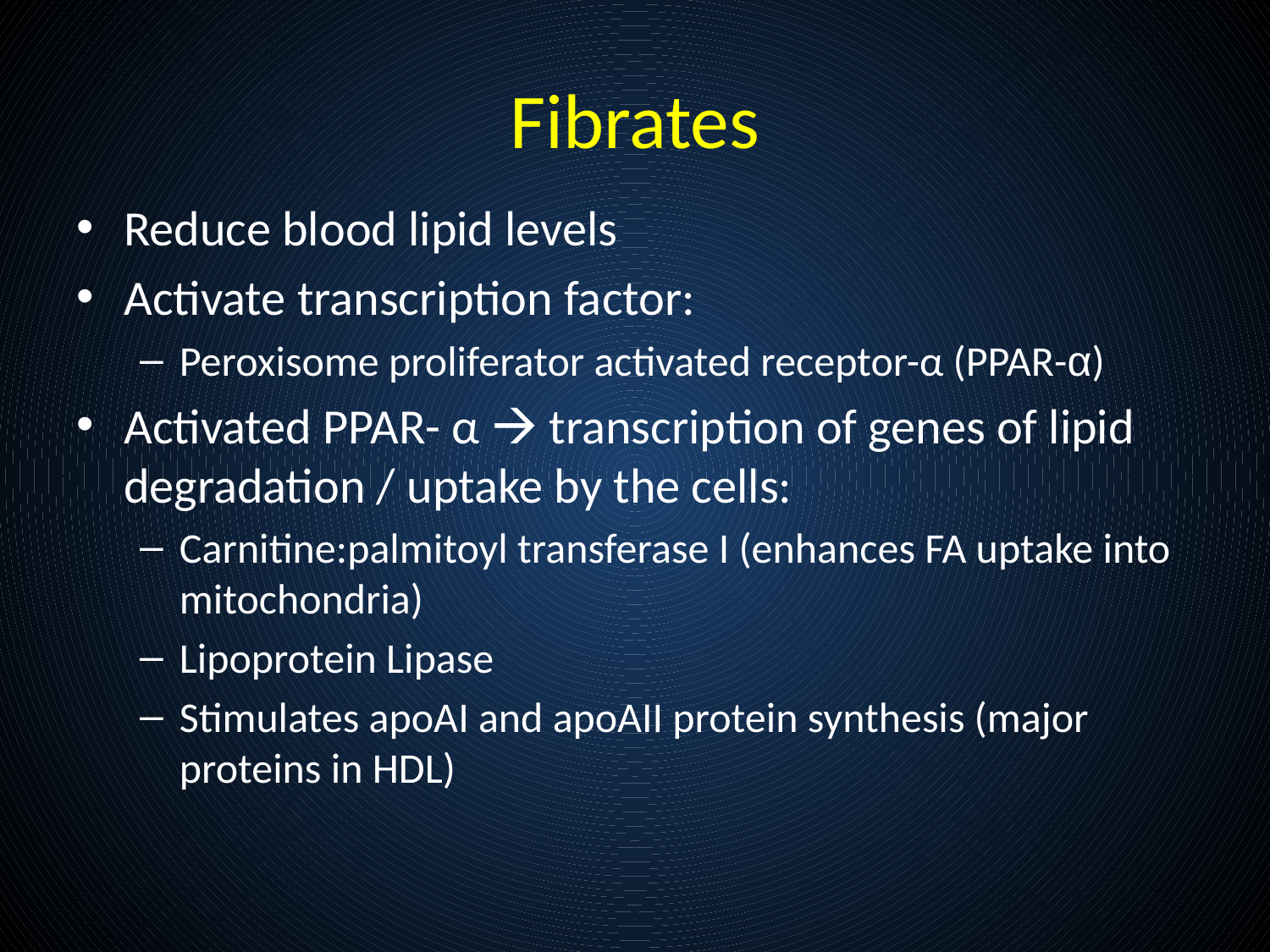

# Fibrates
Reduce blood lipid levels
Activate transcription factor:
Peroxisome proliferator activated receptor-α (PPAR-α)
Activated PPAR- α 🡪 transcription of genes of lipid degradation / uptake by the cells:
Carnitine:palmitoyl transferase I (enhances FA uptake into mitochondria)
Lipoprotein Lipase
Stimulates apoAI and apoAII protein synthesis (major proteins in HDL)